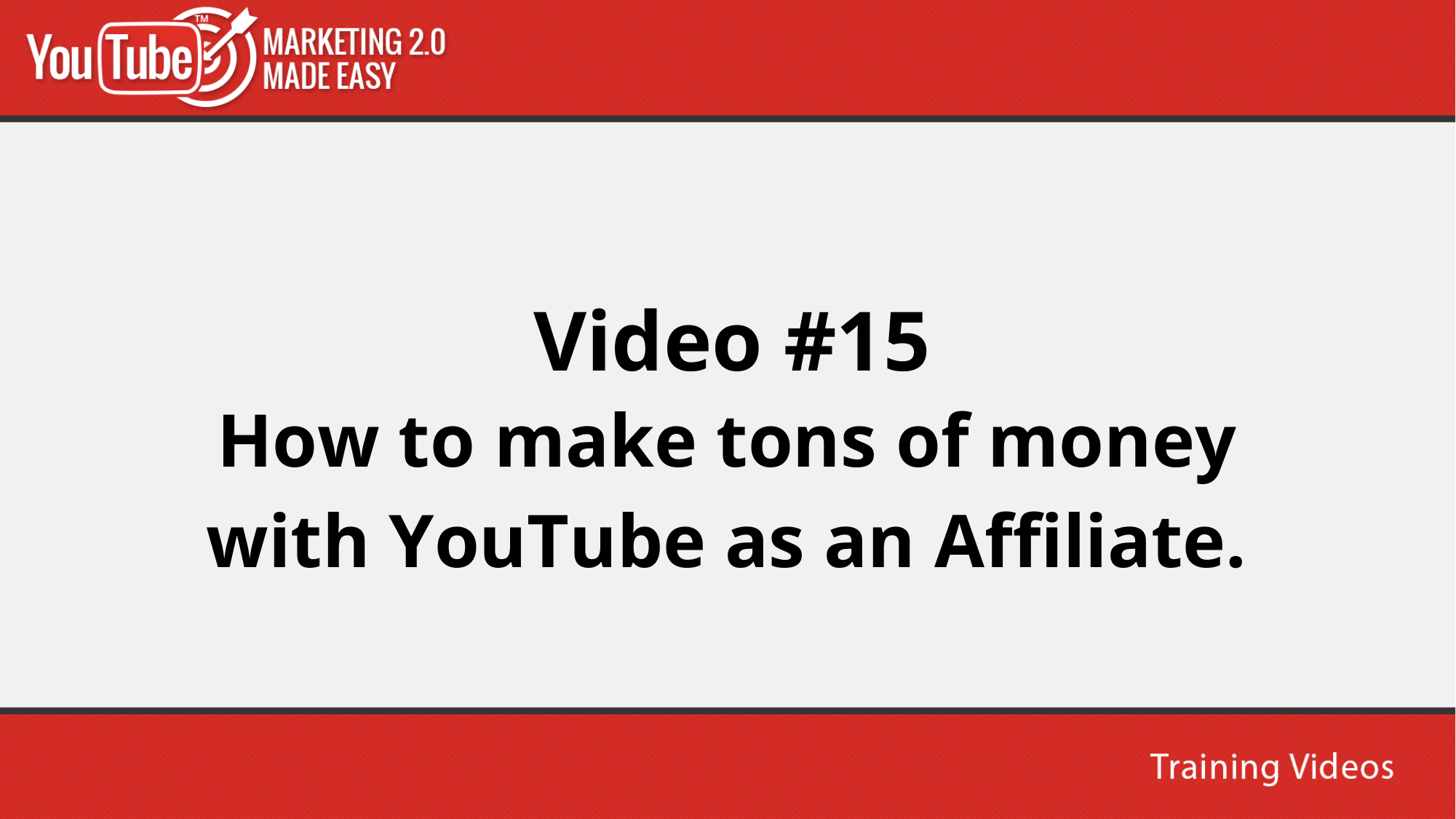

Video #15
How to make tons of money with YouTube as an Affiliate.